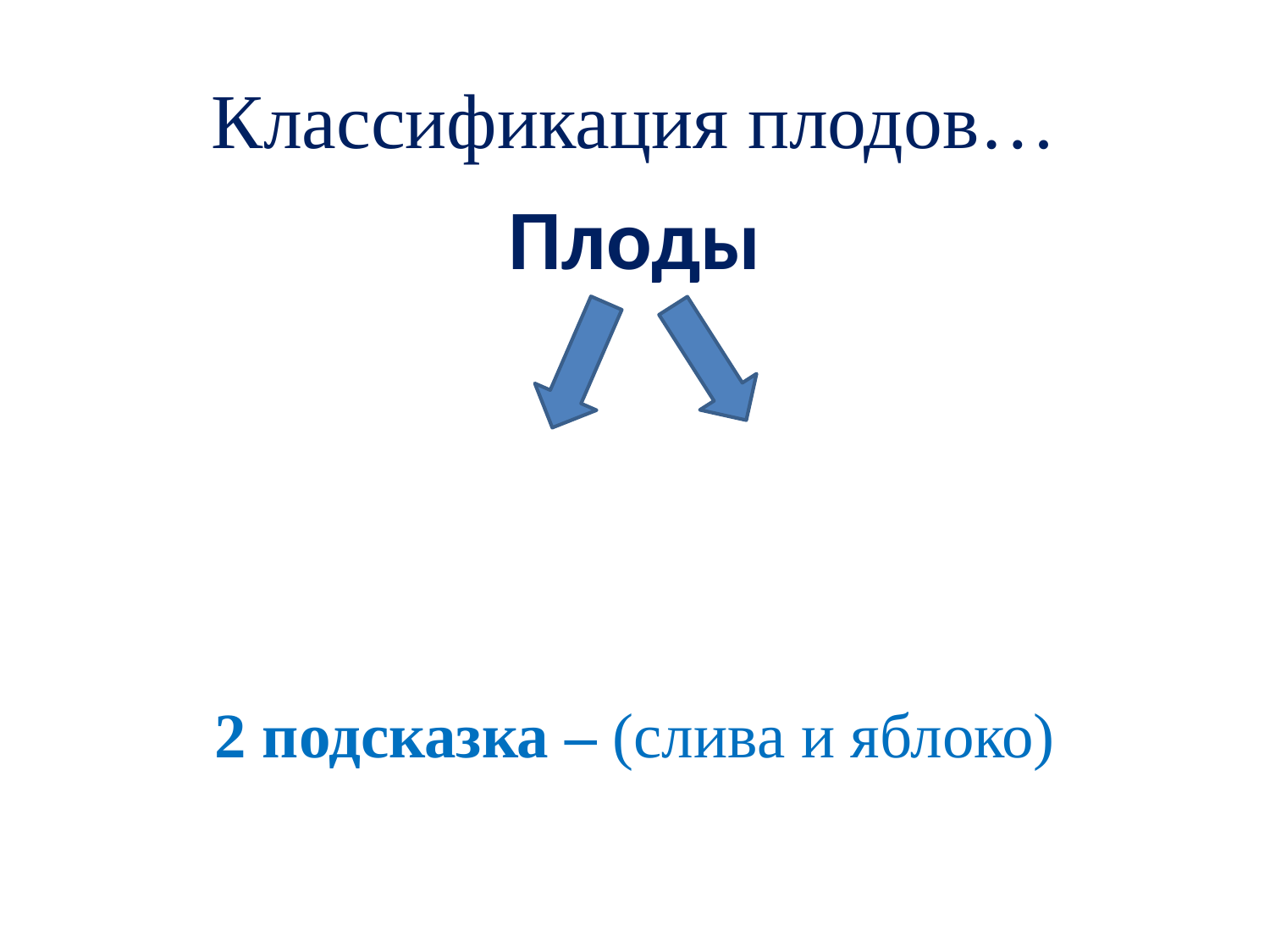

# Классификация плодов…
Плоды

2 подсказка – (слива и яблоко)